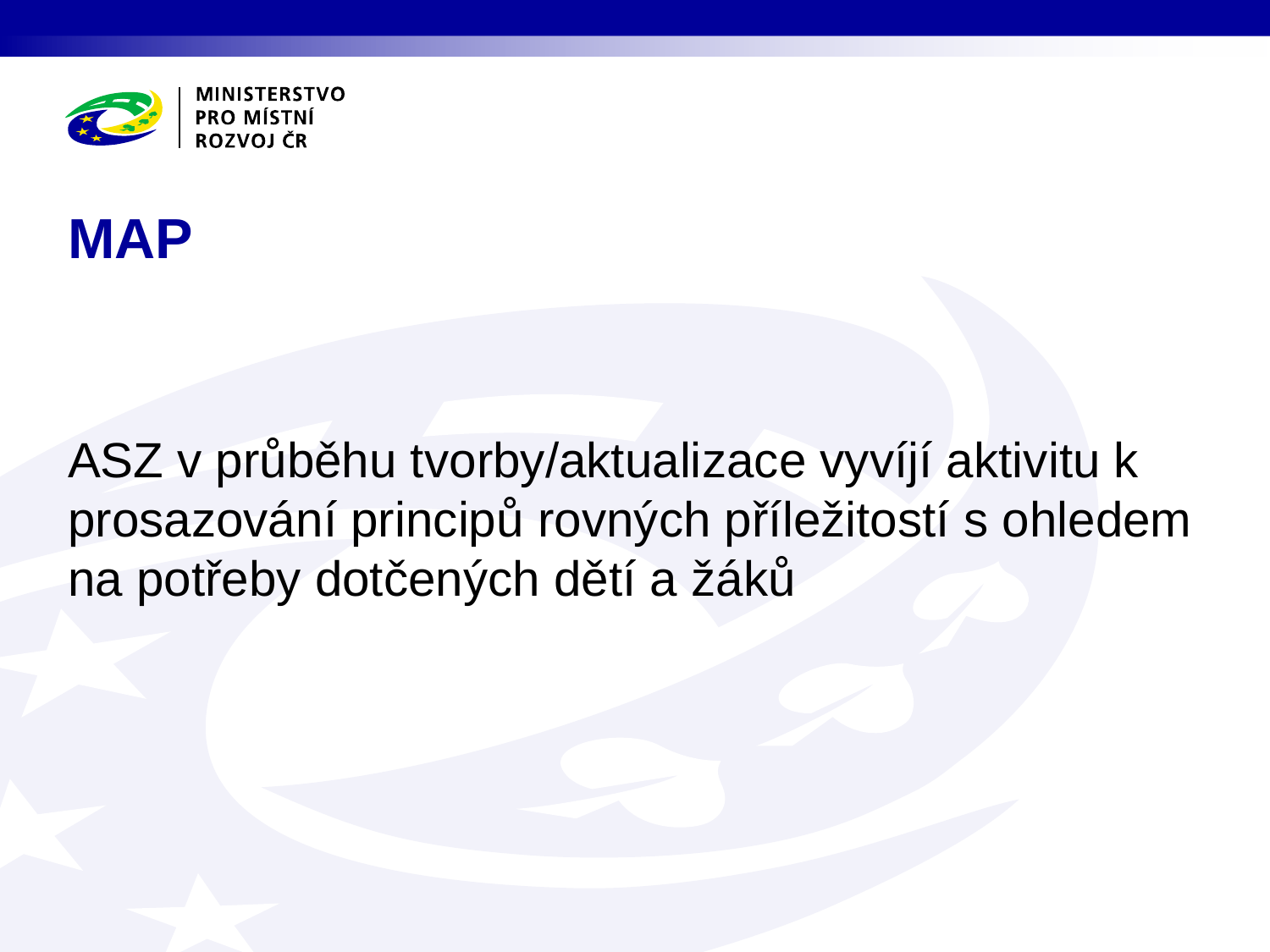

# MAP
ASZ v průběhu tvorby/aktualizace vyvíjí aktivitu k prosazování principů rovných příležitostí s ohledem na potřeby dotčených dětí a žáků